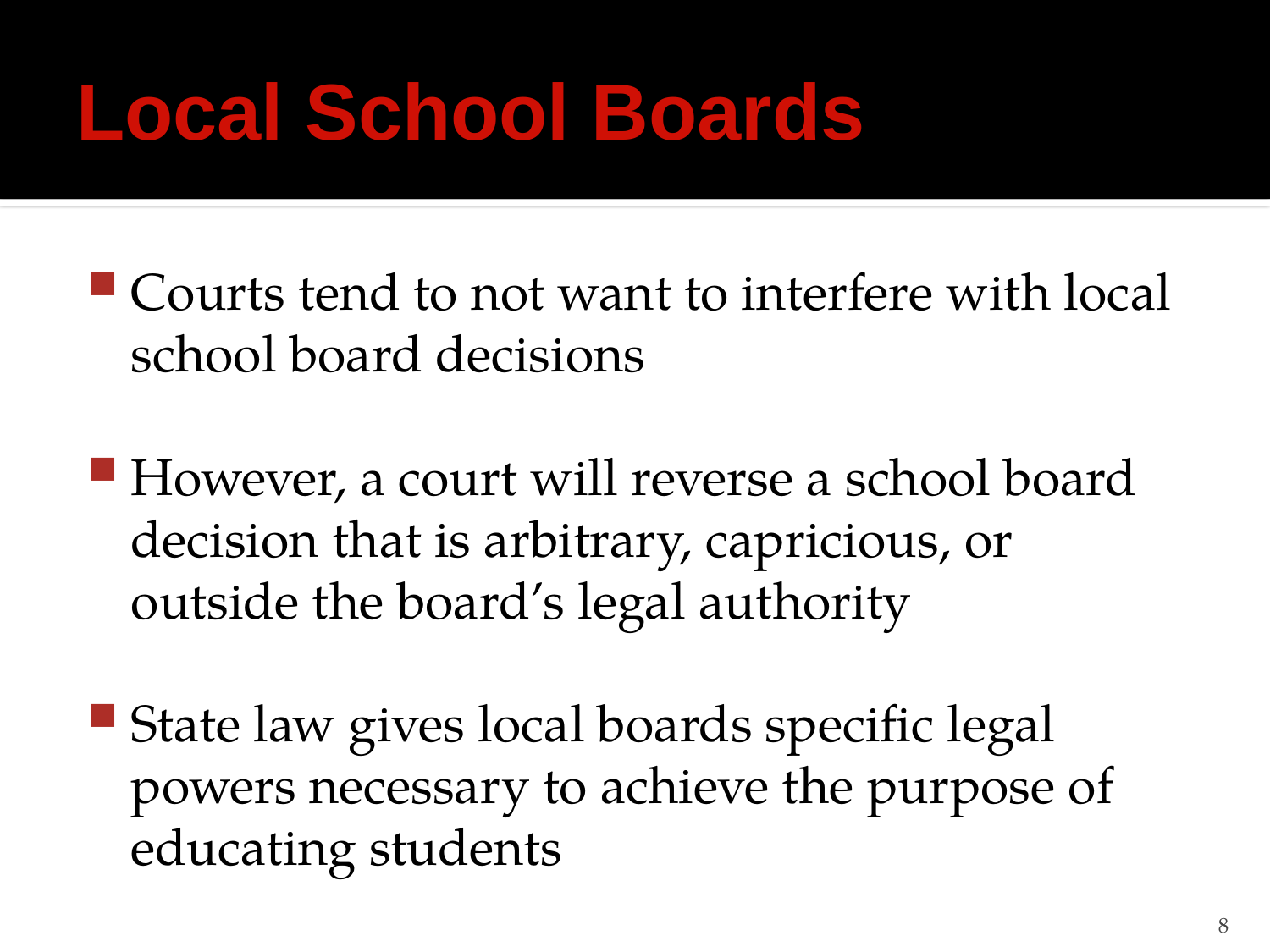

# Local School Boards
Courts tend to not want to interfere with local school board decisions

However, a court will reverse a school board decision that is arbitrary, capricious, or outside the board’s legal authority

State law gives local boards specific legal powers necessary to achieve the purpose of educating students

8